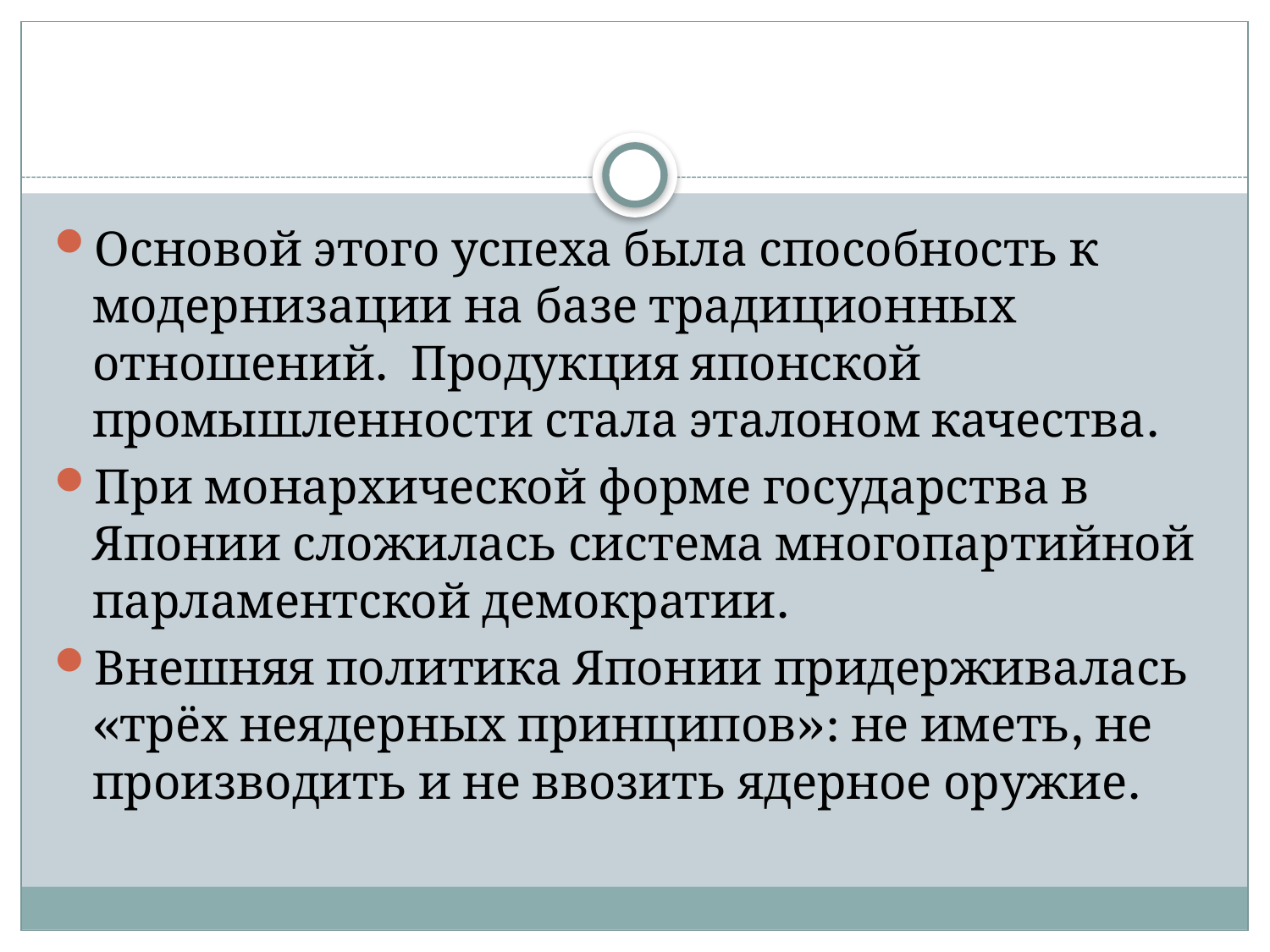

#
Основой этого успеха была способность к модернизации на базе традиционных отношений.  Продукция японской промышленности стала эталоном качества.
При монархической форме государства в Японии сложилась система многопартийной парламентской демократии.
Внешняя политика Японии придерживалась «трёх неядерных принципов»: не иметь, не производить и не ввозить ядерное оружие.